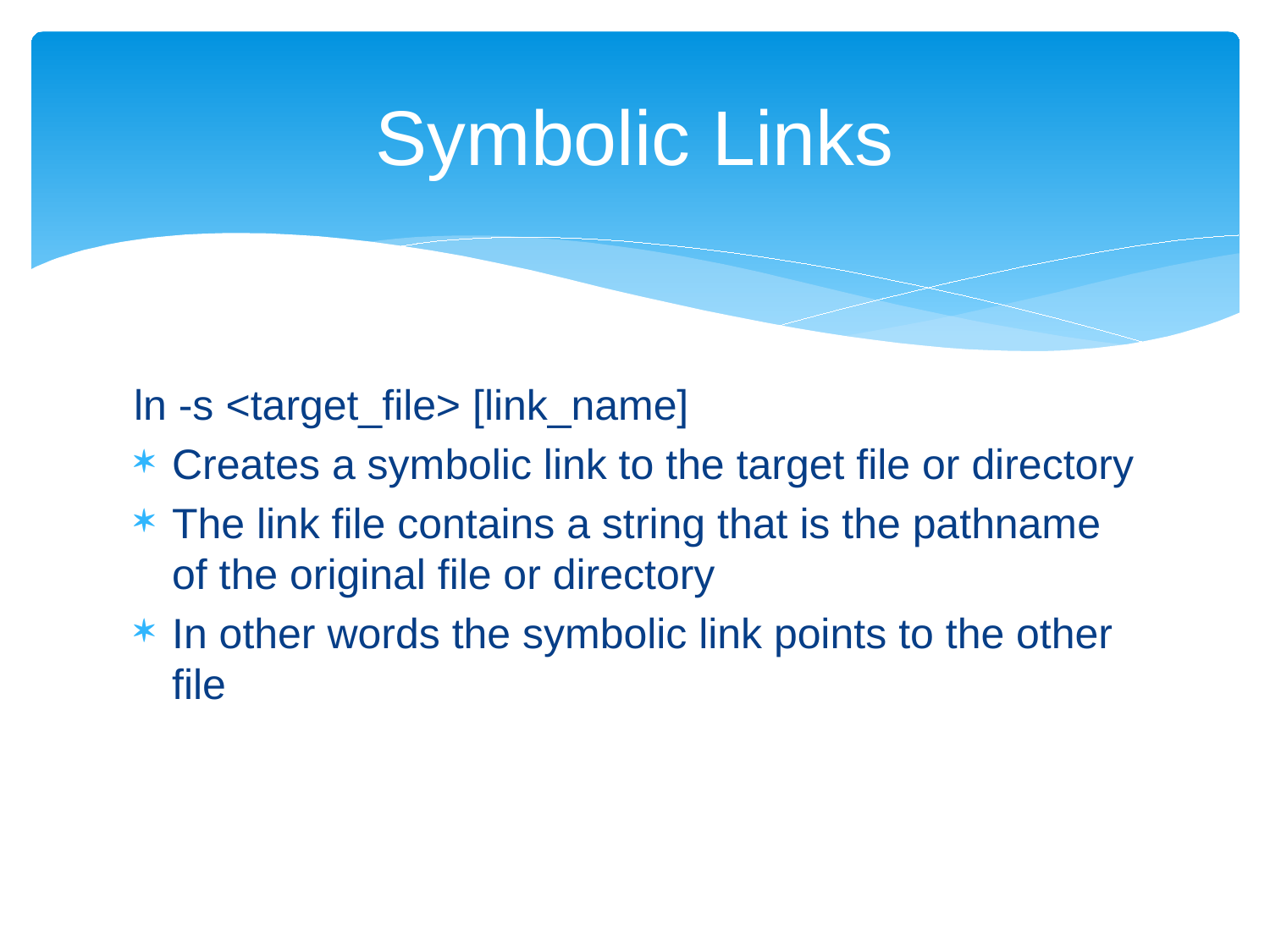

# Symbolic Links
ln -s <target_file> [link_name]
Creates a symbolic link to the target file or directory
The link file contains a string that is the pathname of the original file or directory
In other words the symbolic link points to the other file